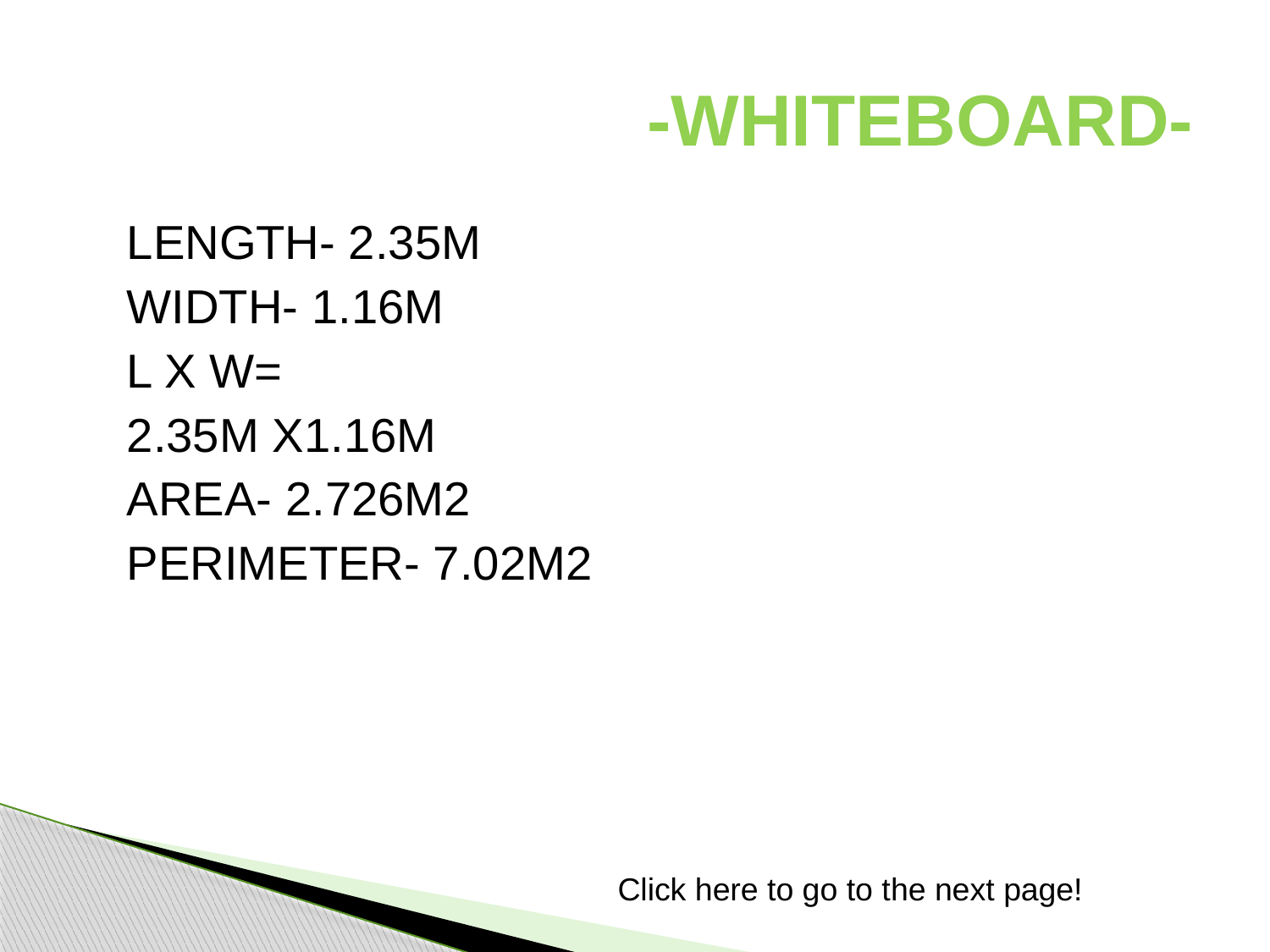

# -WHITEBOARD-
	LENGTH- 2.35M
	WIDTH- 1.16M
	L X W=
	2.35M X1.16M
	AREA- 2.726M2
	PERIMETER- 7.02M2
Click here to go to the next page!